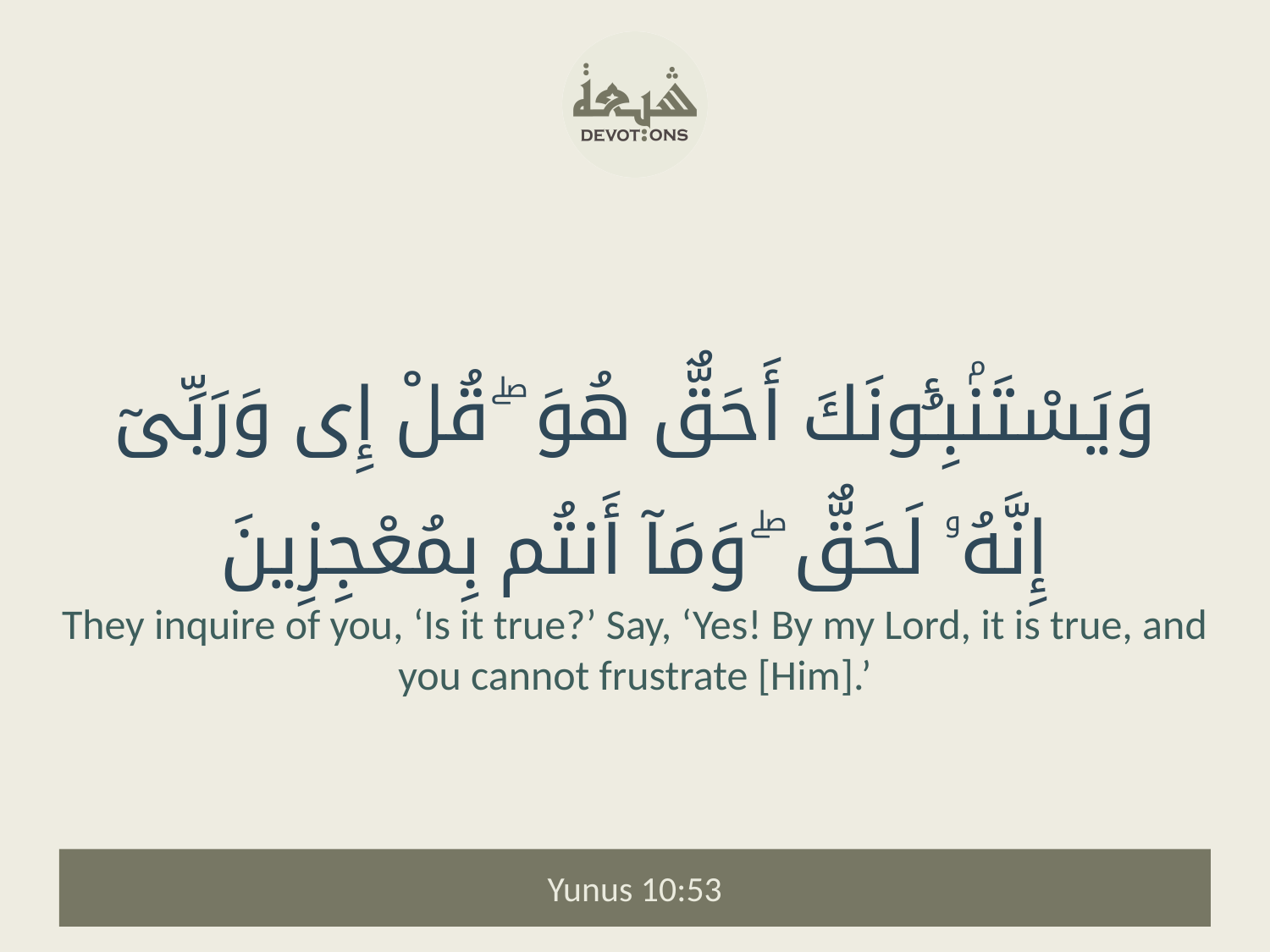

وَيَسْتَنۢبِـُٔونَكَ أَحَقٌّ هُوَ ۖ قُلْ إِى وَرَبِّىٓ إِنَّهُۥ لَحَقٌّ ۖ وَمَآ أَنتُم بِمُعْجِزِينَ
They inquire of you, ‘Is it true?’ Say, ‘Yes! By my Lord, it is true, and you cannot frustrate [Him].’
Yunus 10:53